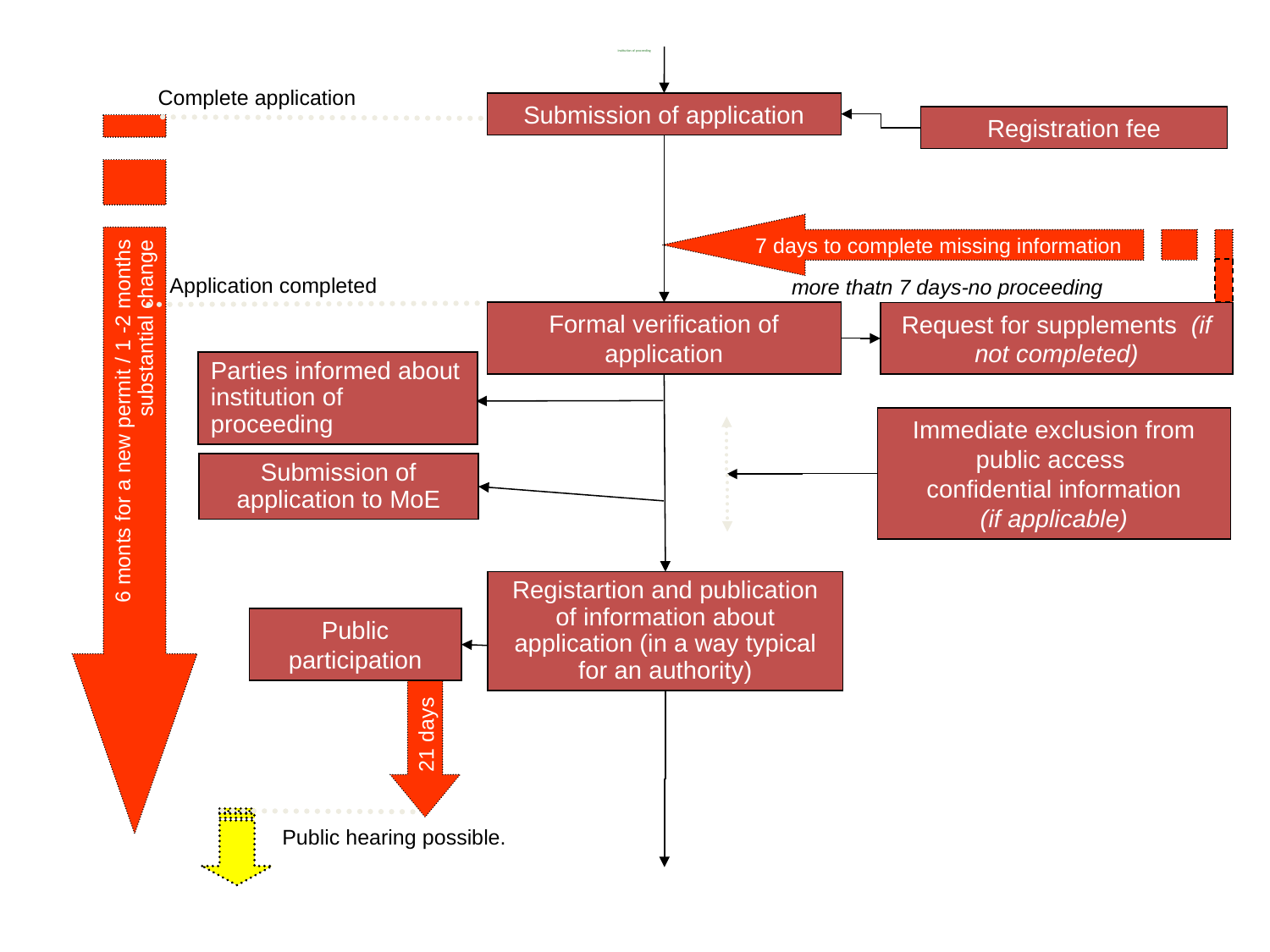

# Institution of proceeding
Complete application

6 monts for a new permit / 1 -2 months
substantial change
Submission of application
Registration fee
7 days to complete missing information

more thatn 7 days-no proceeding
Application completed

Formal verification of application
Request for supplements  (if not completed)
Parties informed about institution of proceeding
Immediate exclusion from public access
confidential information
(if applicable)
Submission of application to MoE
Registartion and publication of information about application (in a way typical for an authority)
Public participation
21 days

Public hearing possible.